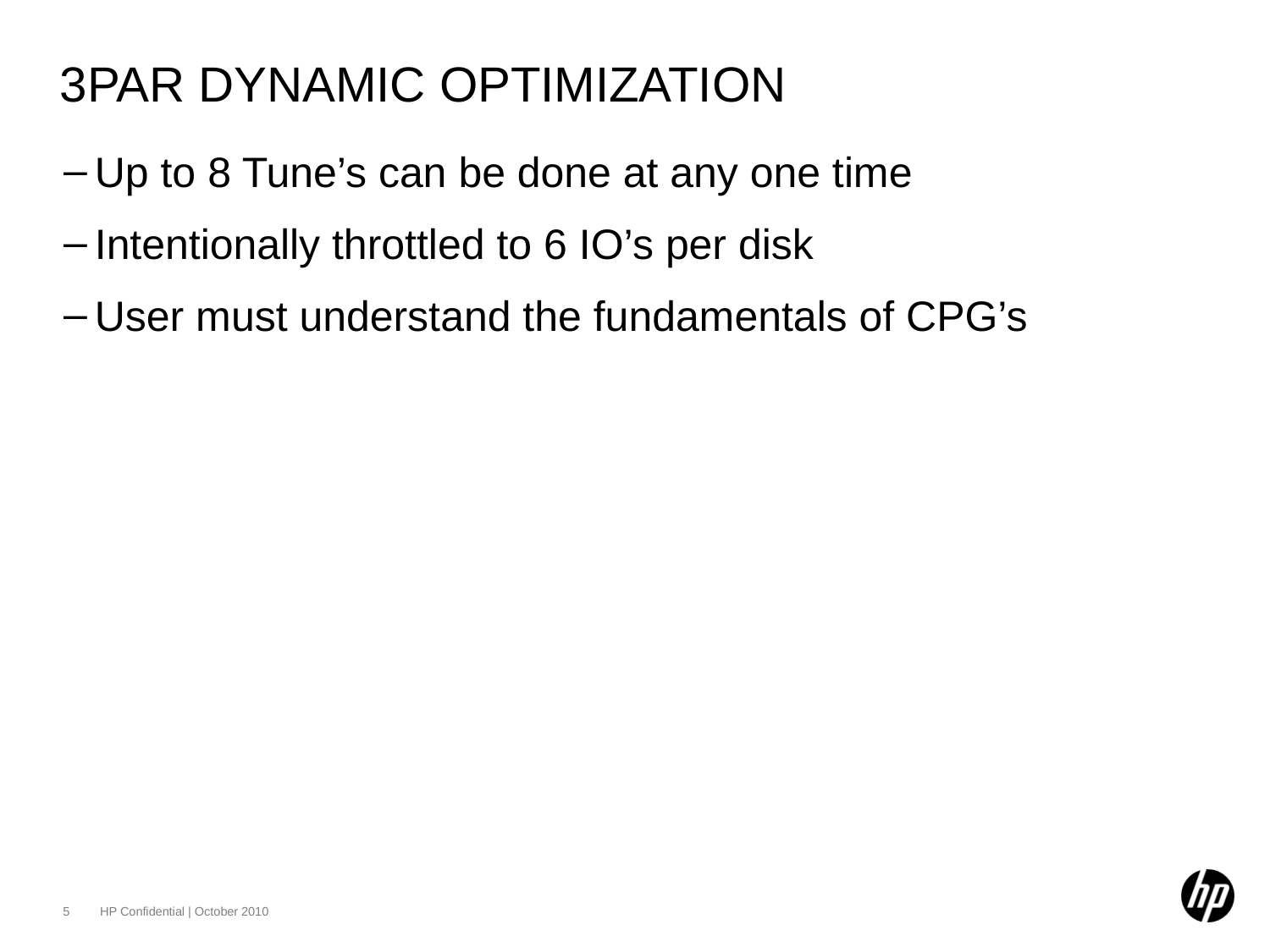

# 3PAR Dynamic Optimization
Up to 8 Tune’s can be done at any one time
Intentionally throttled to 6 IO’s per disk
User must understand the fundamentals of CPG’s